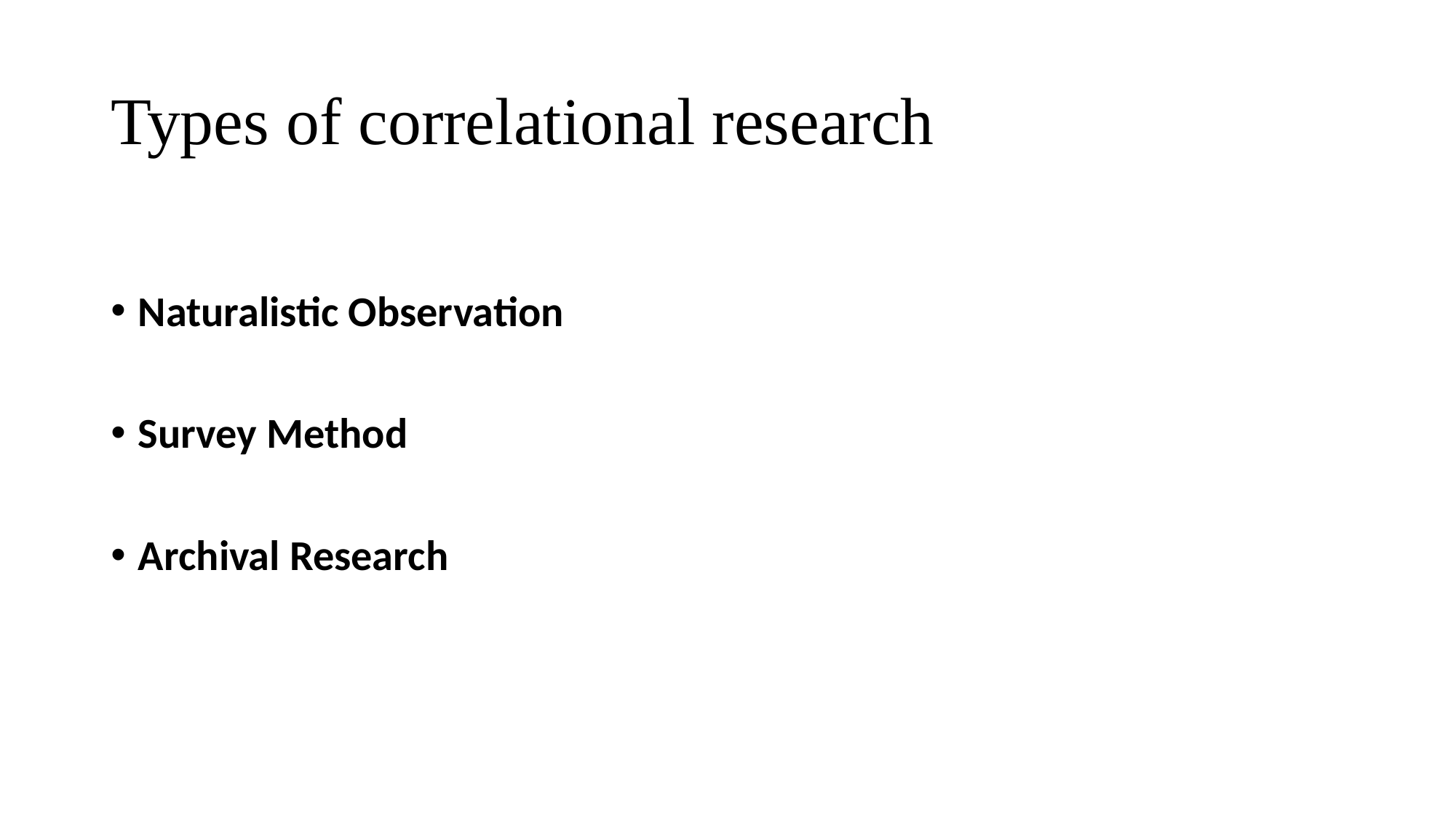

# Types of correlational research

Naturalistic Observation

Survey Method

Archival Research